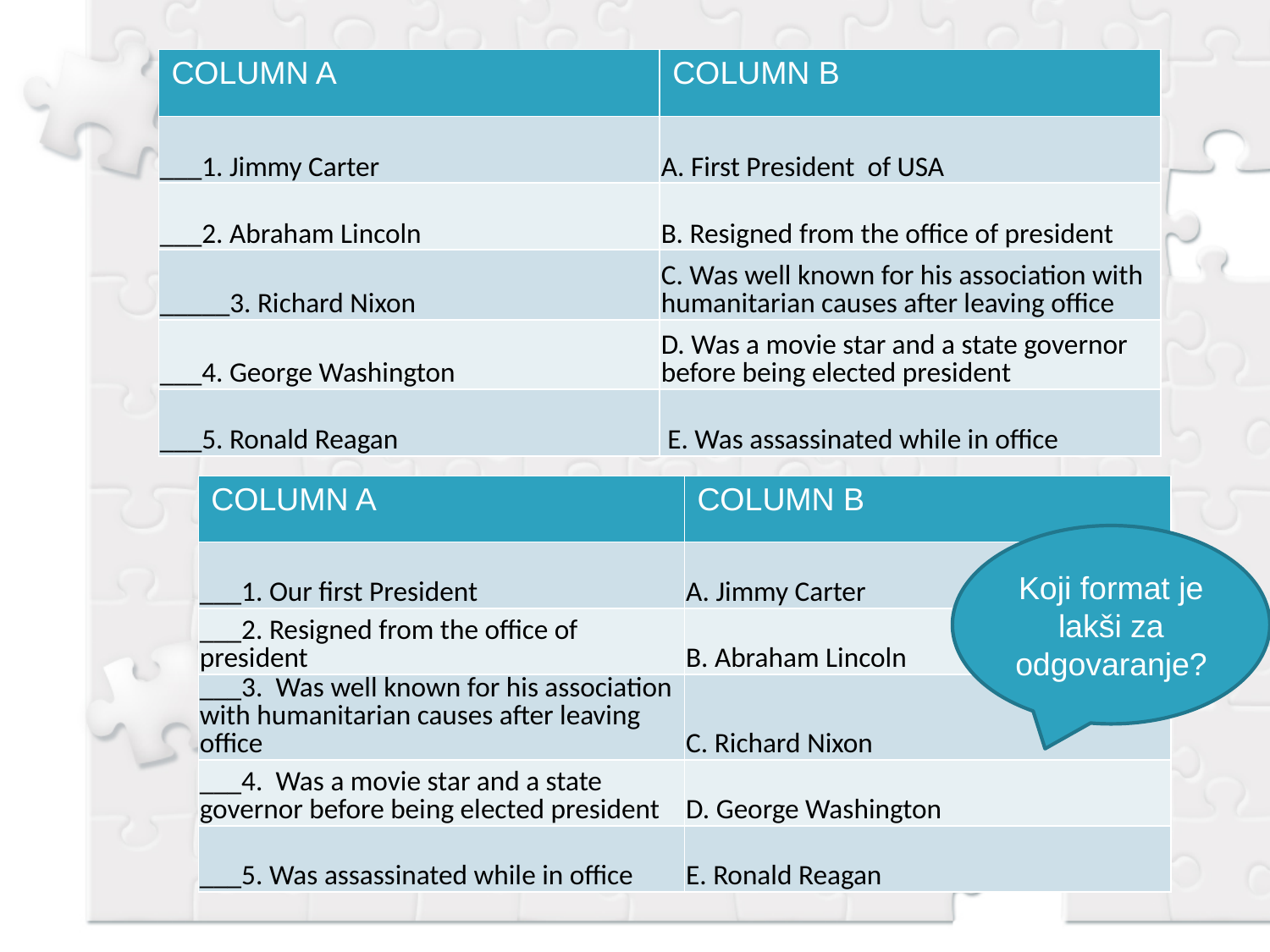

| COLUMN A | COLUMN B |
| --- | --- |
| \_\_\_1. Jimmy Carter | A. First President of USA |
| \_\_\_2. Abraham Lincoln | B. Resigned from the office of president |
| \_\_\_\_\_3. Richard Nixon | C. Was well known for his association with humanitarian causes after leaving office |
| \_\_\_4. George Washington | D. Was a movie star and a state governor before being elected president |
| \_\_\_5. Ronald Reagan | E. Was assassinated while in office |
| COLUMN A | COLUMN B |
| --- | --- |
| \_\_\_1. Our first President | A. Jimmy Carter |
| \_\_\_2. Resigned from the office of president | B. Abraham Lincoln |
| \_\_\_3. Was well known for his association with humanitarian causes after leaving office | C. Richard Nixon |
| \_\_\_4. Was a movie star and a state governor before being elected president | D. George Washington |
| \_\_\_5. Was assassinated while in office | E. Ronald Reagan |
Koji format je lakši za odgovaranje?